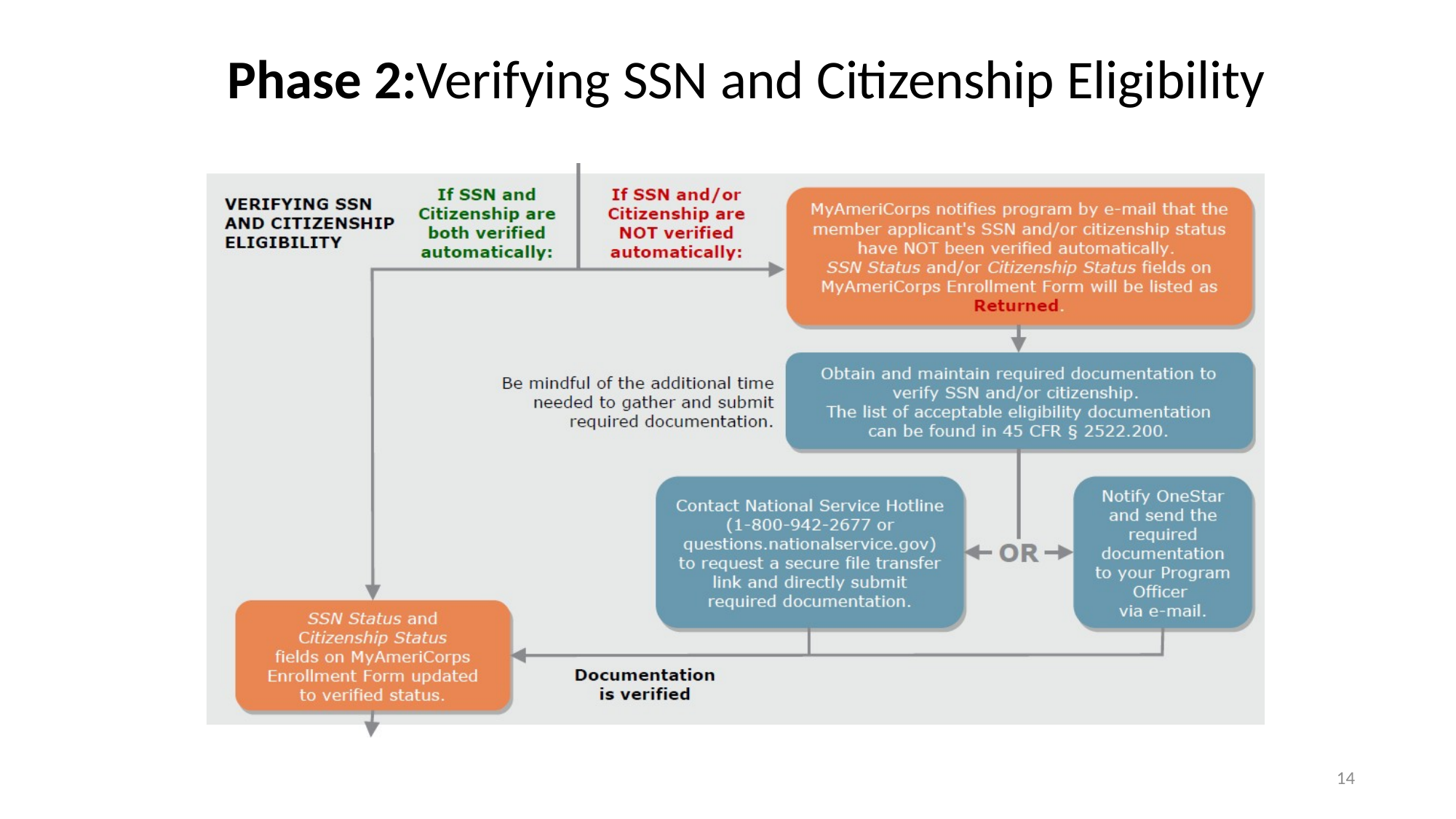

# Phase 2:Verifying SSN and Citizenship Eligibility

14